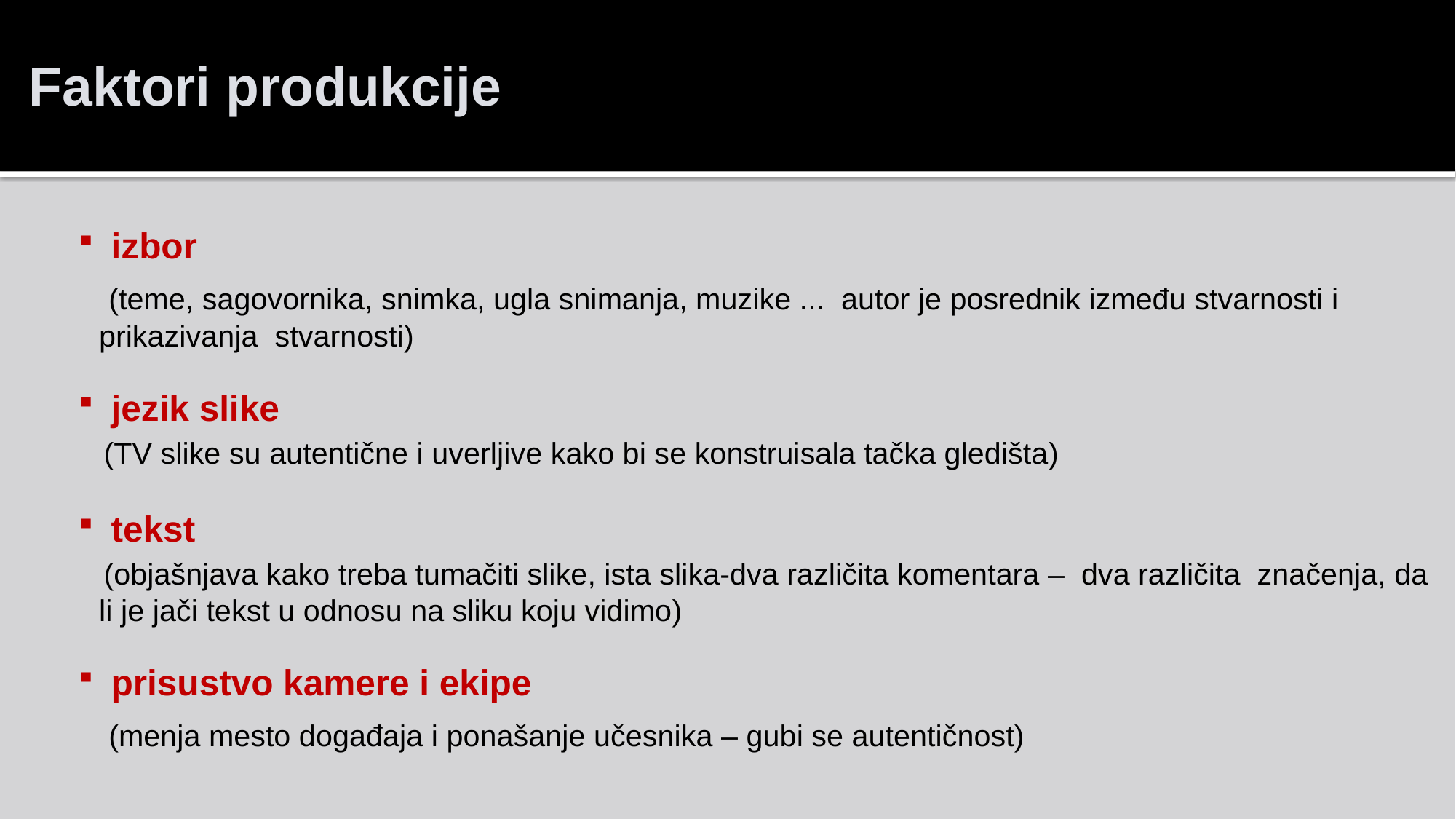

# Faktori produkcije
izbor
   (teme, sagovornika, snimka, ugla snimanja, muzike ...  autor je posrednik između stvarnosti i prikazivanja  stvarnosti)

jezik slike
   (TV slike su autentične i uverljive kako bi se konstruisala tačka gledišta)

tekst
   (objašnjava kako treba tumačiti slike, ista slika-dva različita komentara –  dva različita  značenja, da li je jači tekst u odnosu na sliku koju vidimo)

prisustvo kamere i ekipe
   (menja mesto događaja i ponašanje učesnika – gubi se autentičnost)